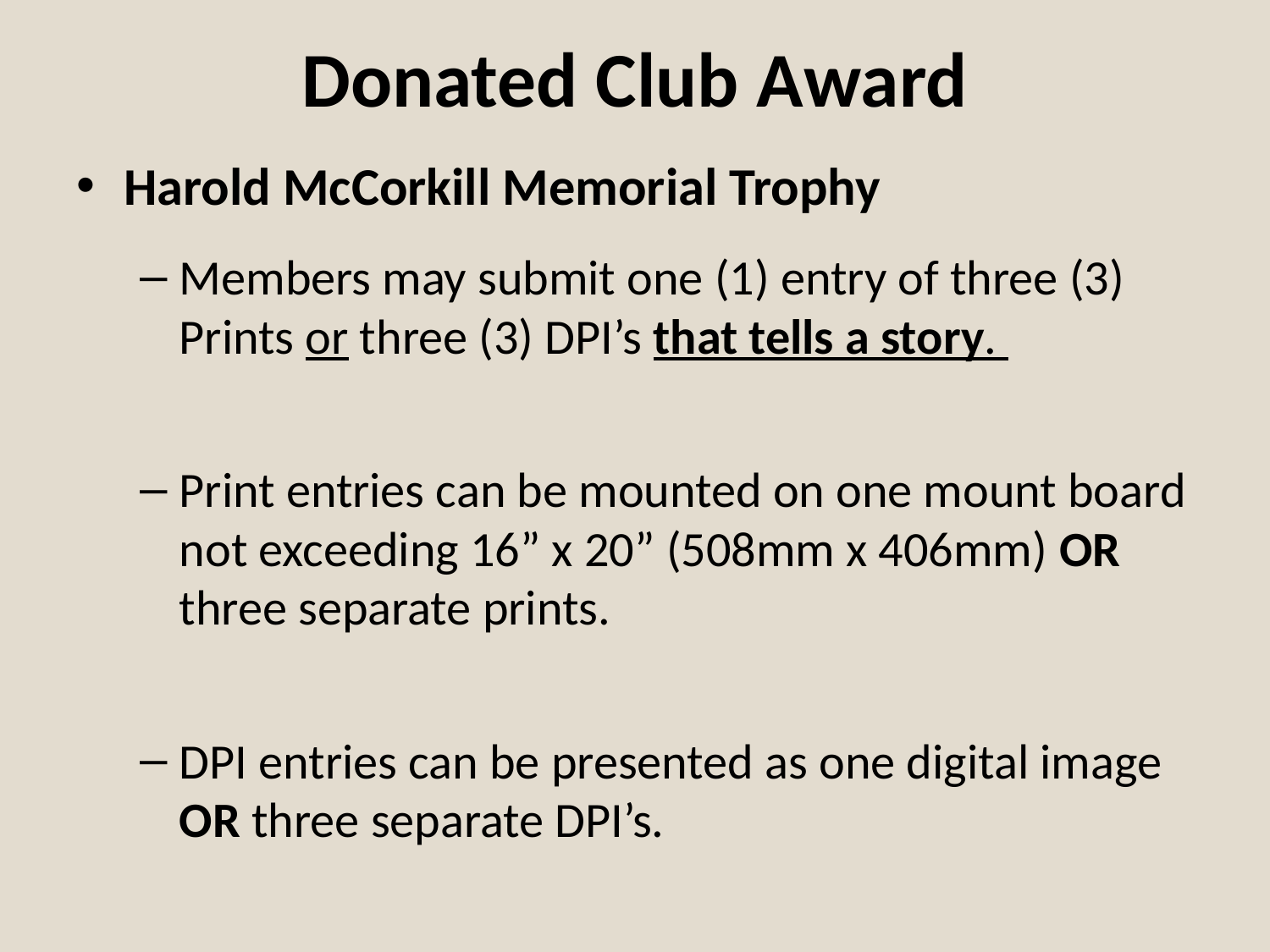

# Donated Club Award
Harold McCorkill Memorial Trophy

Members may submit one (1) entry of three (3) Prints or three (3) DPI’s that tells a story.

Print entries can be mounted on one mount board not exceeding 16” x 20” (508mm x 406mm) OR three separate prints.

DPI entries can be presented as one digital image OR three separate DPI’s.